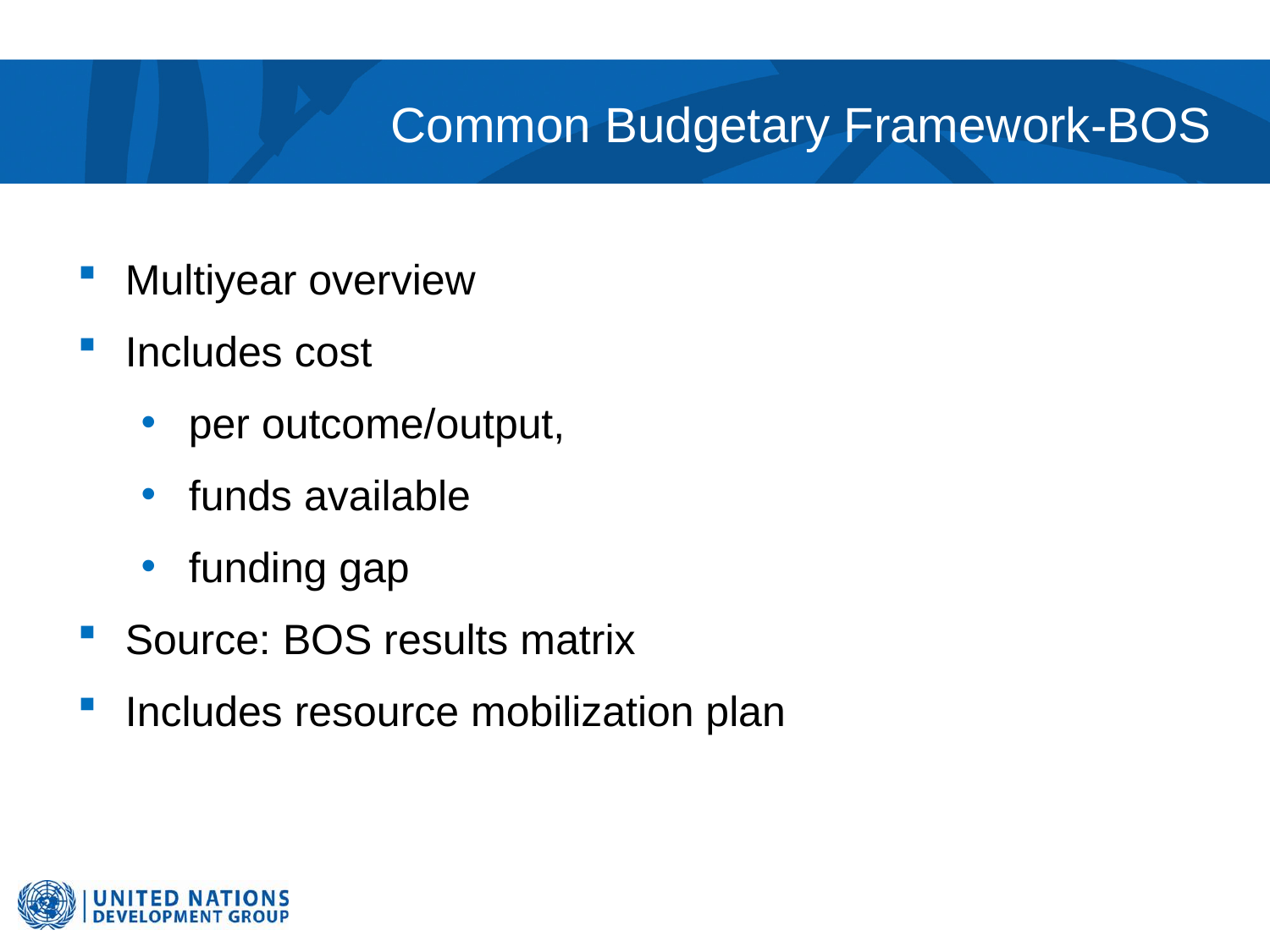

# Common Budgetary Framework-BOS
Multiyear overview
Includes cost
per outcome/output,
funds available
funding gap
Source: BOS results matrix
Includes resource mobilization plan